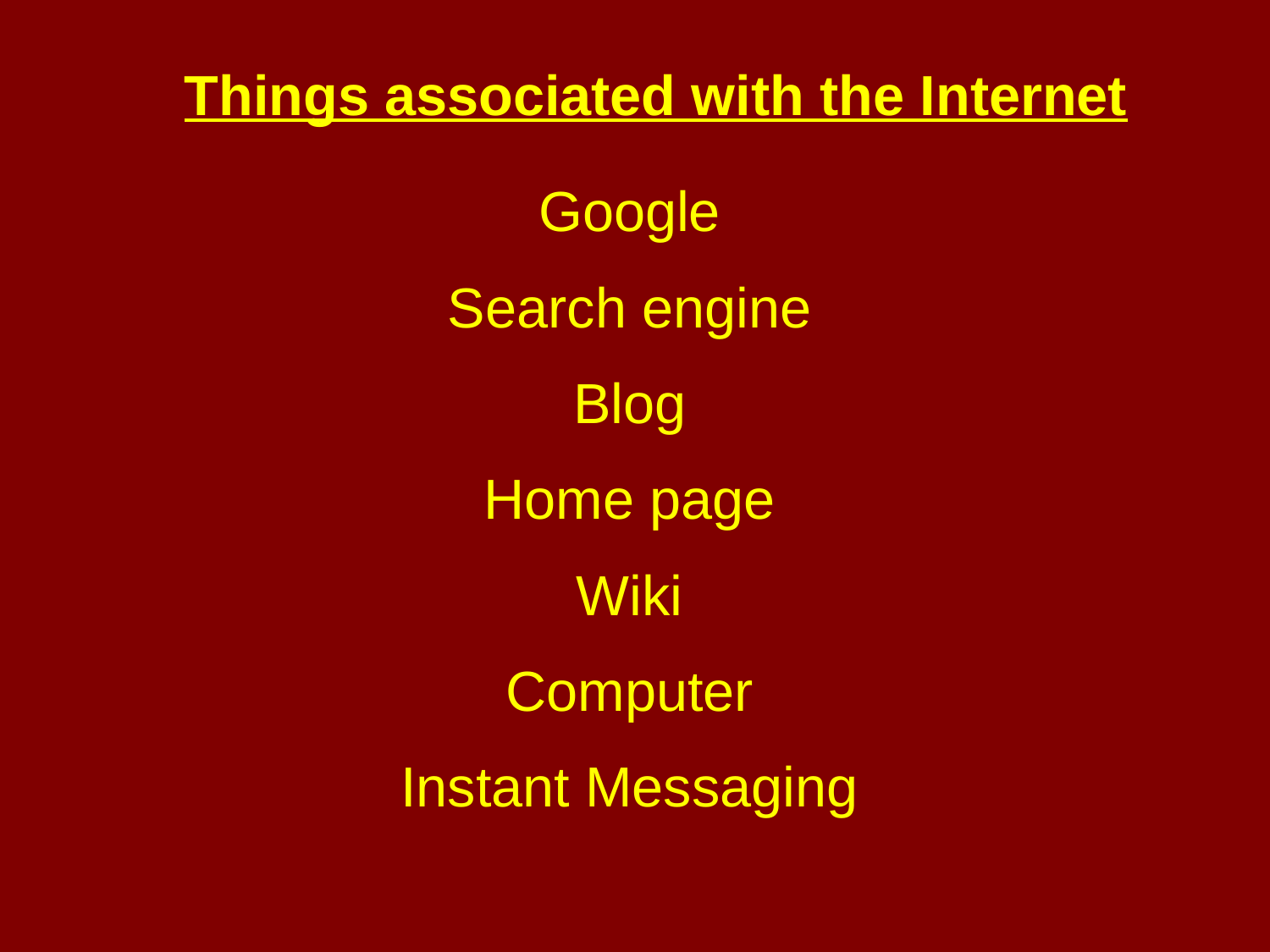

Things associated with the Internet
Google
Search engine
Blog
Home page
Wiki
Computer
Instant Messaging